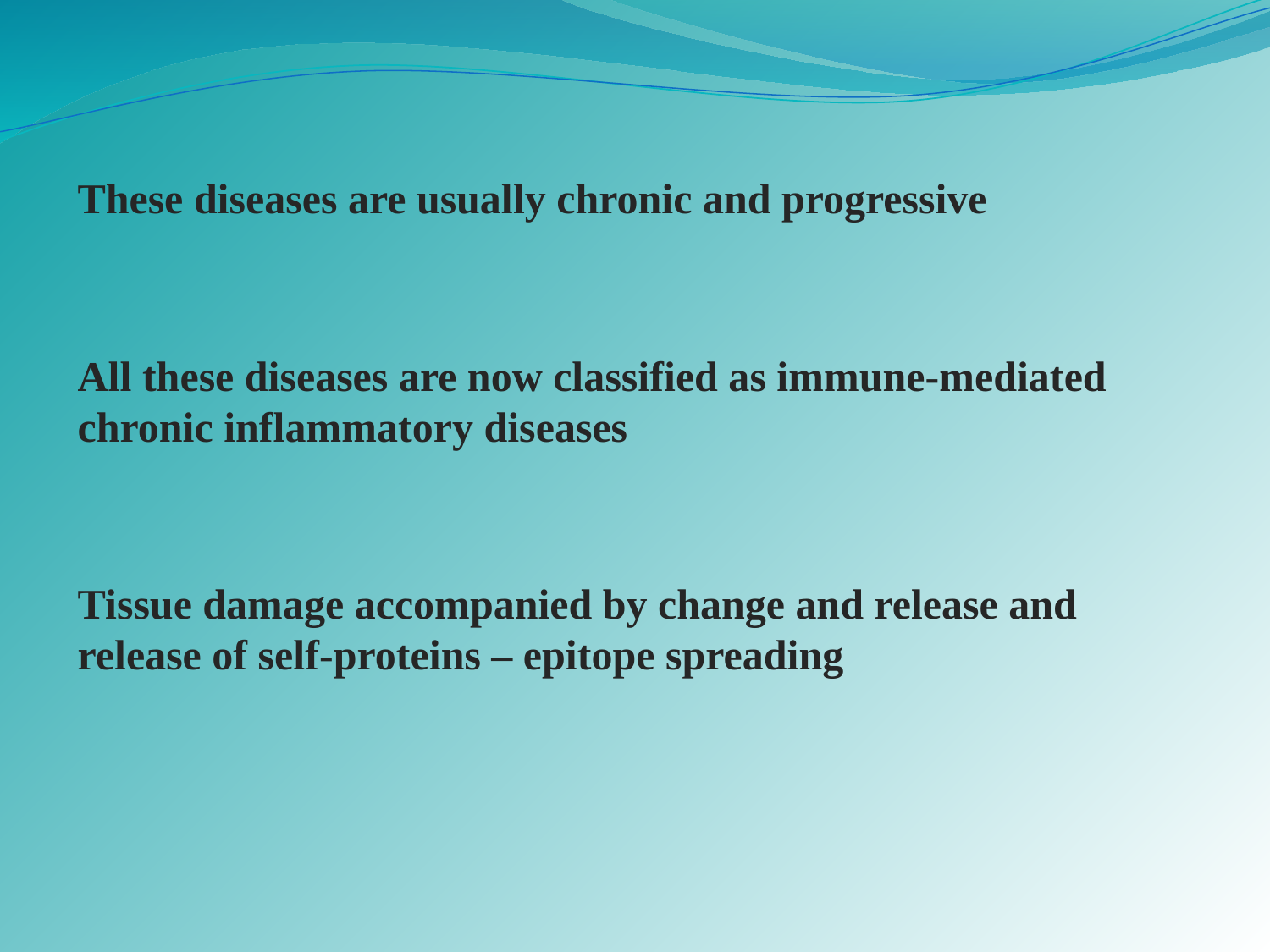

These diseases are usually chronic and progressive

All these diseases are now classified as immune-mediated chronic inflammatory diseases

Tissue damage accompanied by change and release and release of self-proteins – epitope spreading